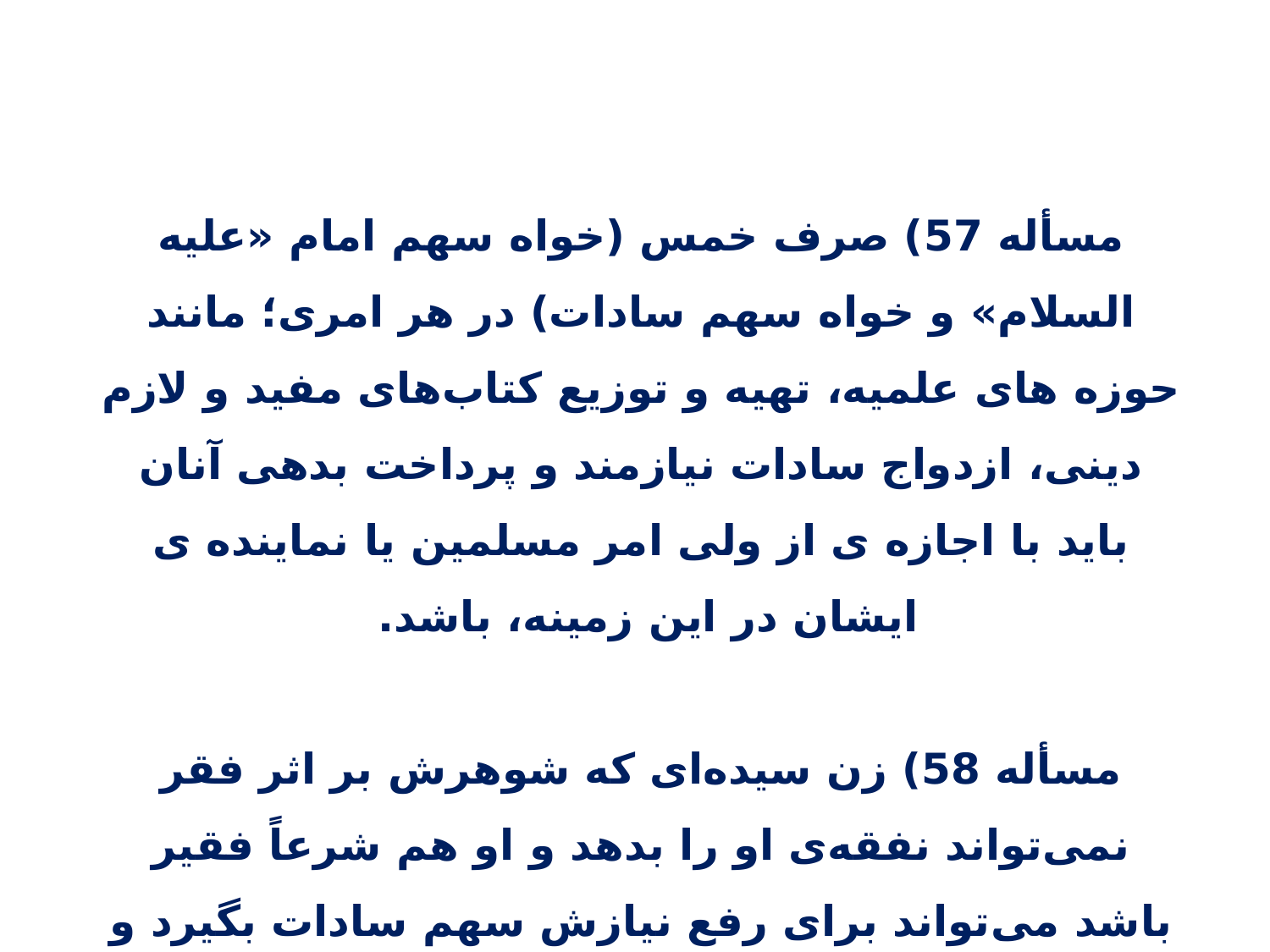

مسأله 57) صرف خمس (خواه سهم امام «عليه السلام» و خواه سهم سادات) در هر امری؛ مانند حوزه های علمیه، تهیه و توزیع کتاب‌های مفید و لازم دینی، ازدواج سادات نیازمند و پرداخت بدهی آنان باید با اجازه ی از ولی امر مسلمین یا نماینده ی ایشان در این زمینه، باشد.

مسأله 58) زن سیده‌ای که شوهرش بر اثر فقر نمی‌تواند نفقه‌ی او را بدهد و او هم شرعاً فقیر باشد می‌تواند برای رفع نیازش سهم سادات بگیرد و آن را برای خود و فرزندان و حتی شوهرش (هر چند از سادات نباشد) مصرف کند.